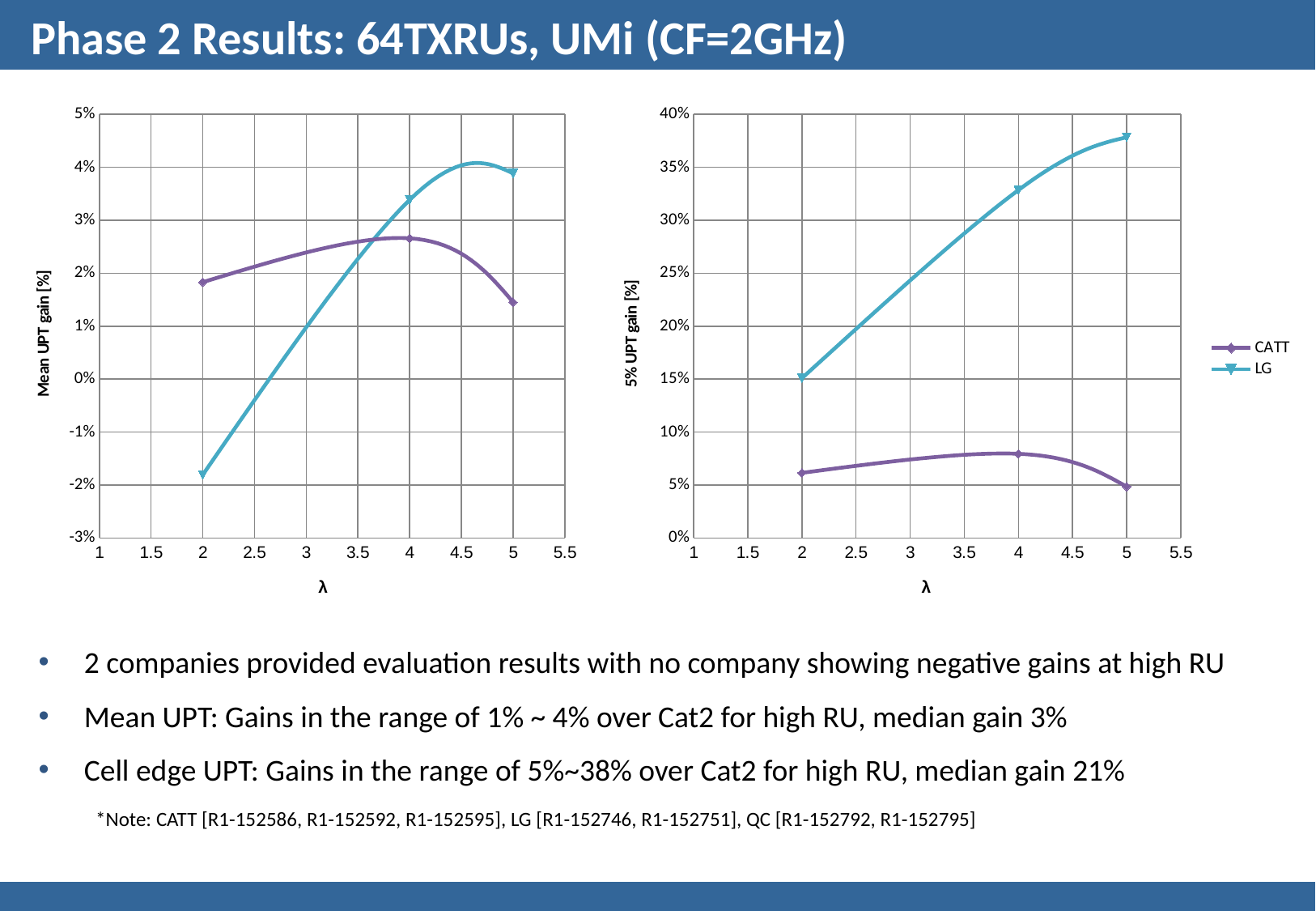

# Phase 2 Results: 64TXRUs, UMi (CF=2GHz)

### Chart

| Category |  |  |
|---|---|---|

### Chart

| Category |  |  |
|---|---|---|
2 companies provided evaluation results with no company showing negative gains at high RU
Mean UPT: Gains in the range of 1% ~ 4% over Cat2 for high RU, median gain 3%
Cell edge UPT: Gains in the range of 5%~38% over Cat2 for high RU, median gain 21%
*Note: CATT [R1-152586, R1-152592, R1-152595], LG [R1-152746, R1-152751], QC [R1-152792, R1-152795]